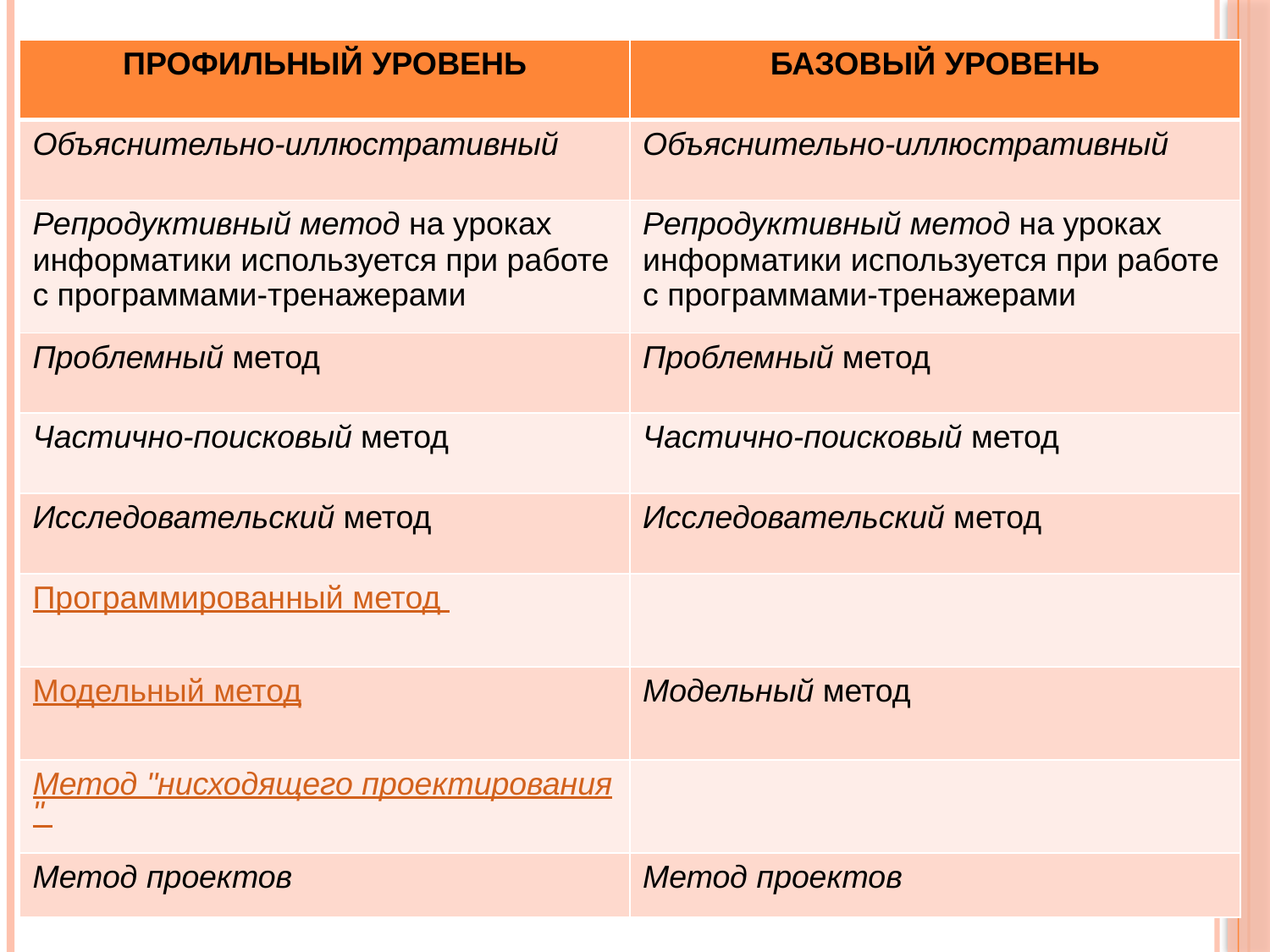

| ПРОФИЛЬНЫЙ УРОВЕНЬ | БАЗОВЫЙ УРОВЕНЬ |
| --- | --- |
| Объяснительно-иллюстративный | Объяснительно-иллюстративный |
| Репродуктивный метод на уроках информатики используется при работе с программами-тренажерами | Репродуктивный метод на уроках информатики используется при работе с программами-тренажерами |
| Проблемный метод | Проблемный метод |
| Частично-поисковый метод | Частично-поисковый метод |
| Исследовательский метод | Исследовательский метод |
| Программированный метод |  |
| Модельный метод | Модельный метод |
| Метод "нисходящего проектирования" |  |
| Метод проектов | Метод проектов |